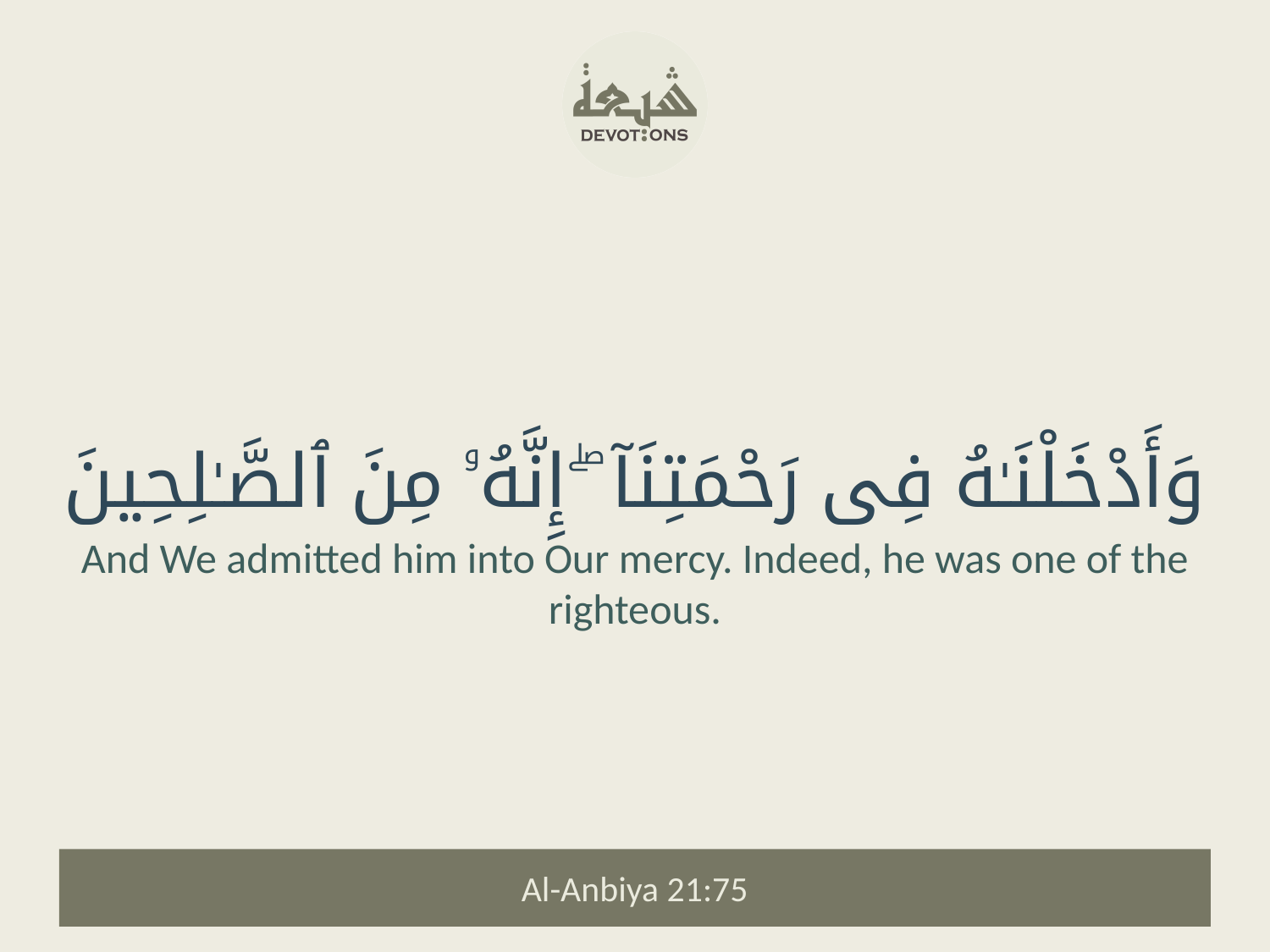

وَأَدْخَلْنَـٰهُ فِى رَحْمَتِنَآ ۖ إِنَّهُۥ مِنَ ٱلصَّـٰلِحِينَ
And We admitted him into Our mercy. Indeed, he was one of the righteous.
Al-Anbiya 21:75